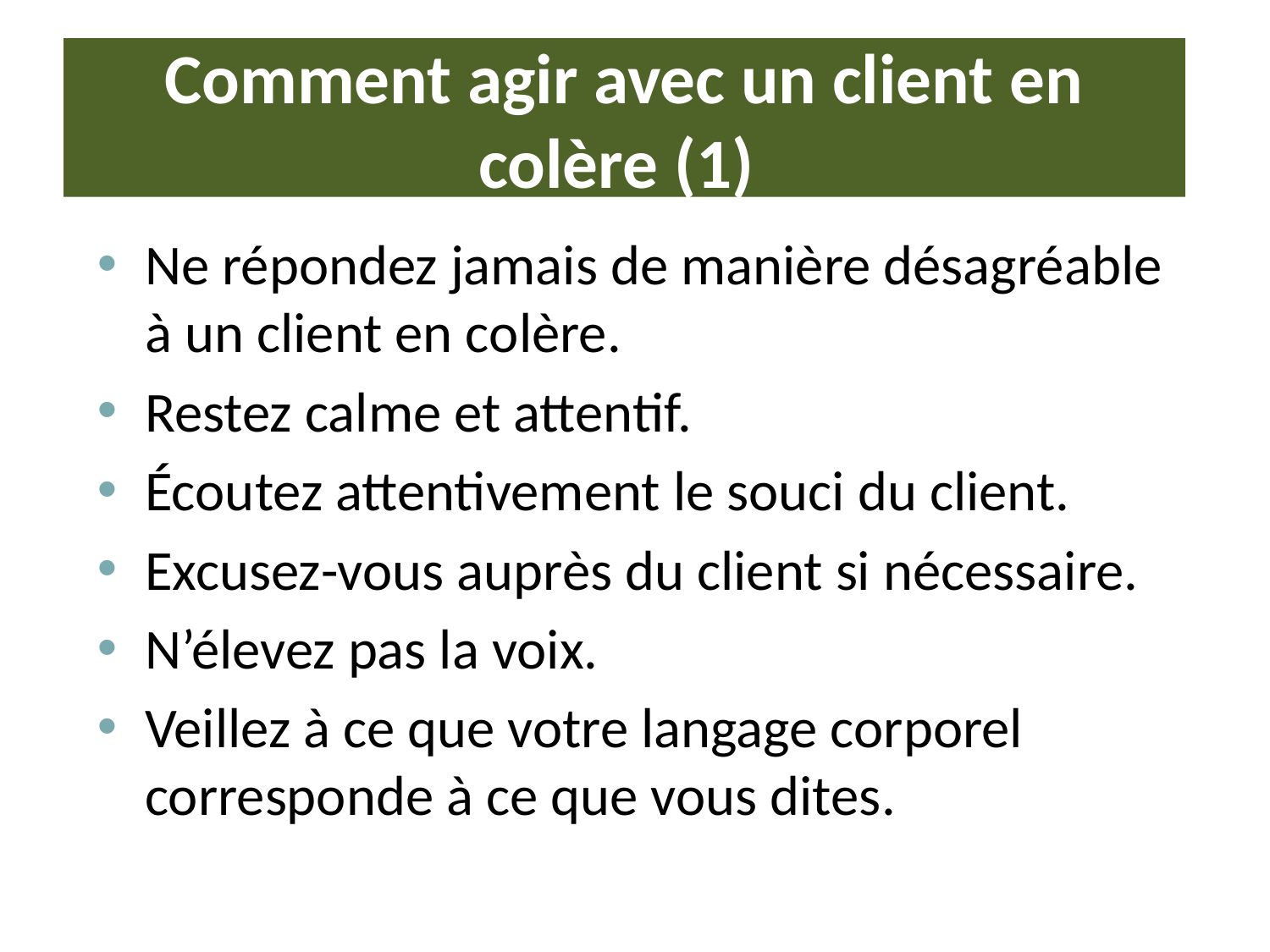

# Comment agir avec un client en colère (1)
Ne répondez jamais de manière désagréable à un client en colère.
Restez calme et attentif.
Écoutez attentivement le souci du client.
Excusez-vous auprès du client si nécessaire.
N’élevez pas la voix.
Veillez à ce que votre langage corporel corresponde à ce que vous dites.